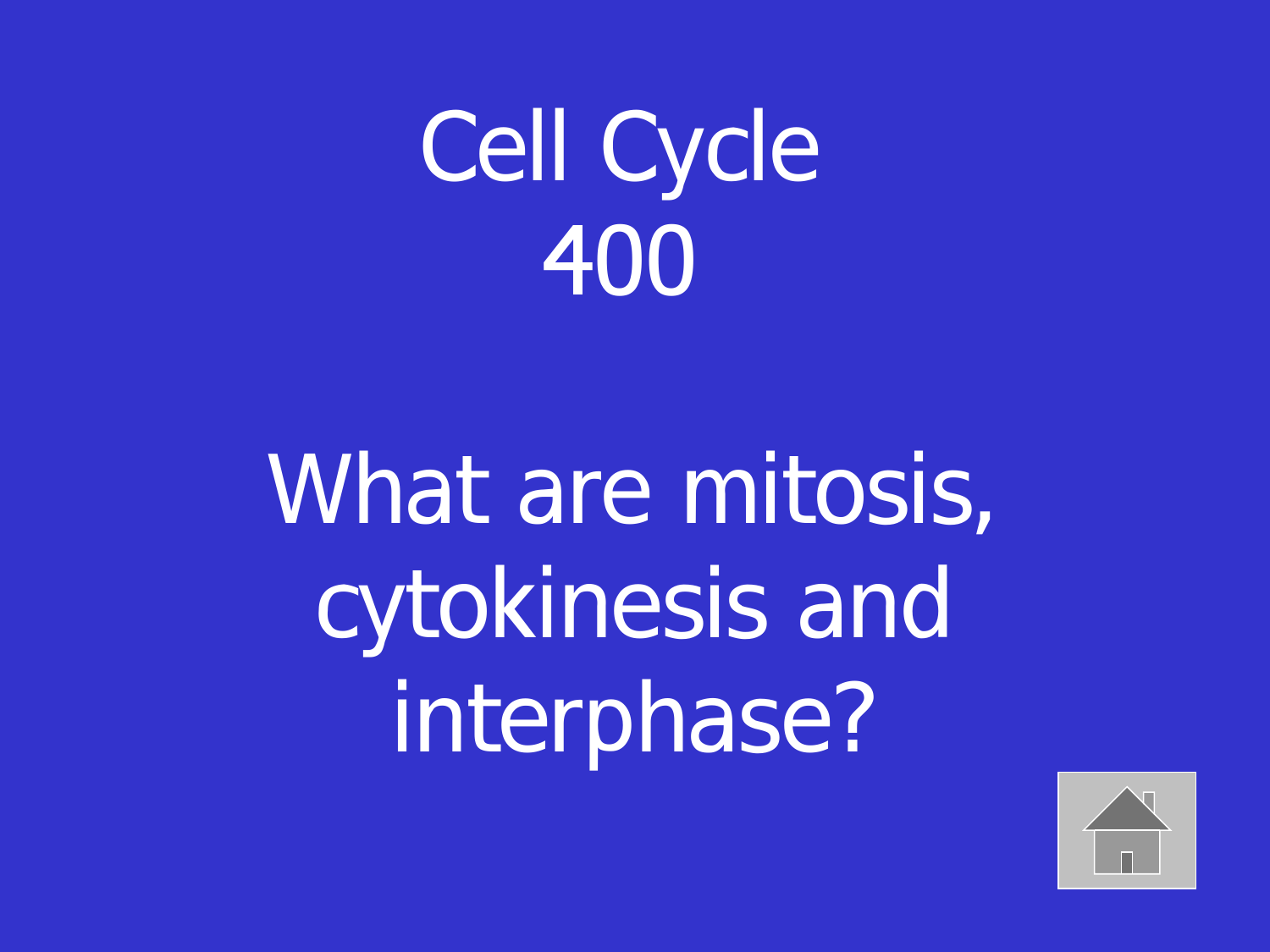

# Cell Cycle 400 What are mitosis, cytokinesis and interphase?